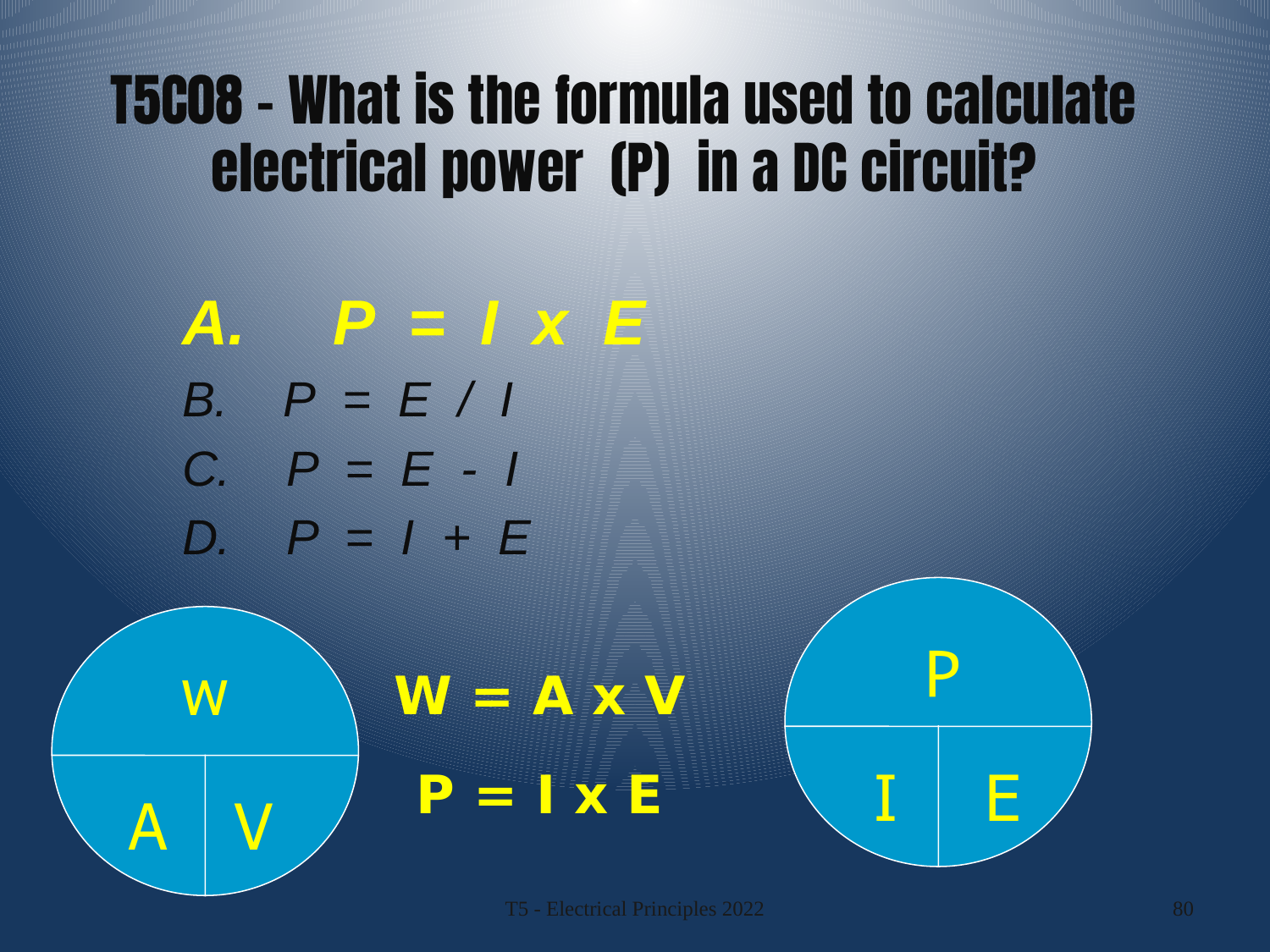

# T5C08 - What is the formula used to calculate electrical power  (P)  in a DC circuit?
A.     P  =  I  x  E
B.    P  =  E  /  I
C.    P  =  E  -  I
D.    P  =  I  +  E

P
I
E

w
A
V
W = A x V
P = I x E
T5 - Electrical Principles 2022
80